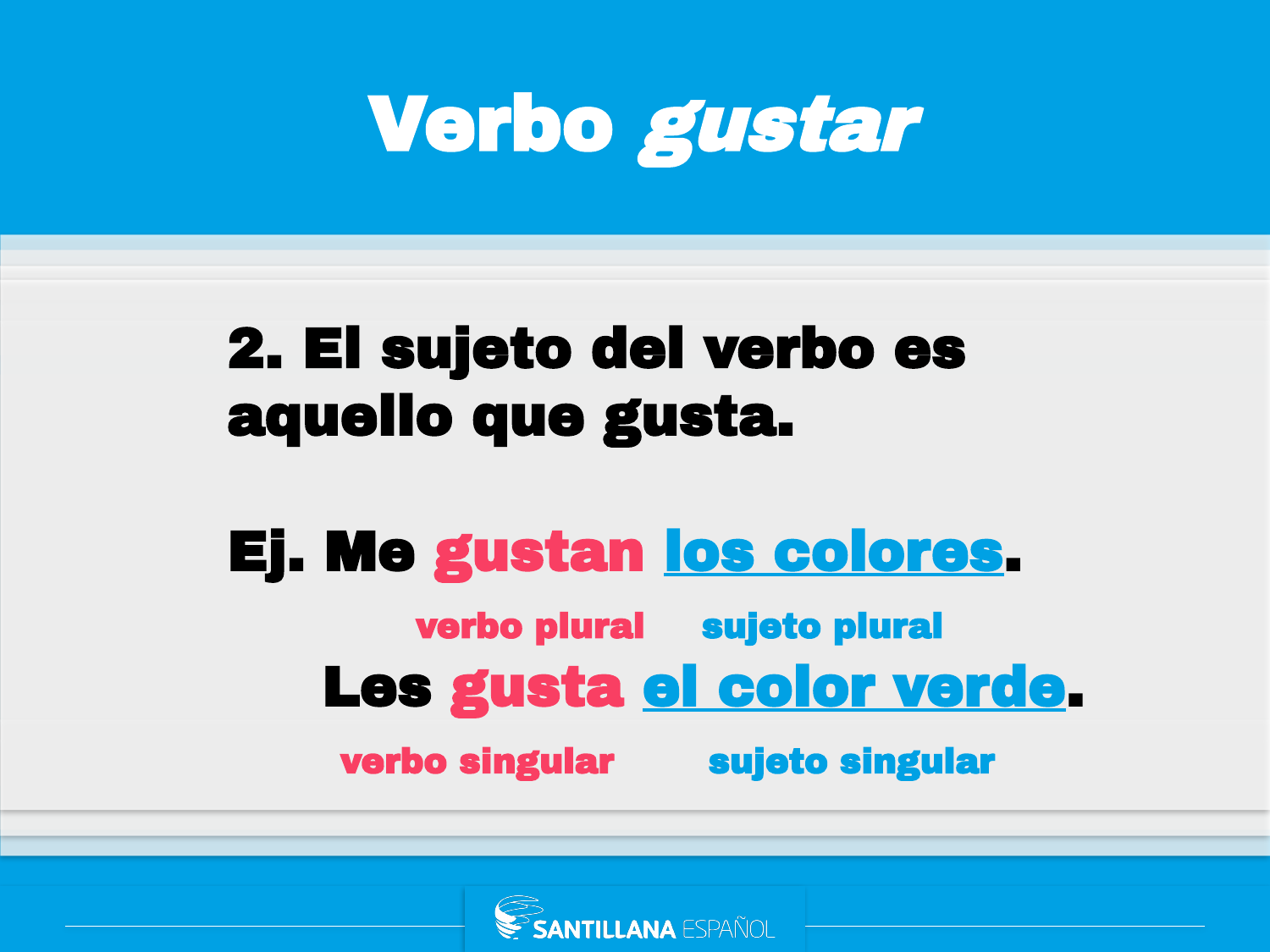

Verbo gustar
2. El sujeto del verbo es
aquello que gusta.

Ej. Me gustan los colores.
          verbo plural   sujeto plural
        Les gusta el color verde.
      verbo singular     sujeto singular